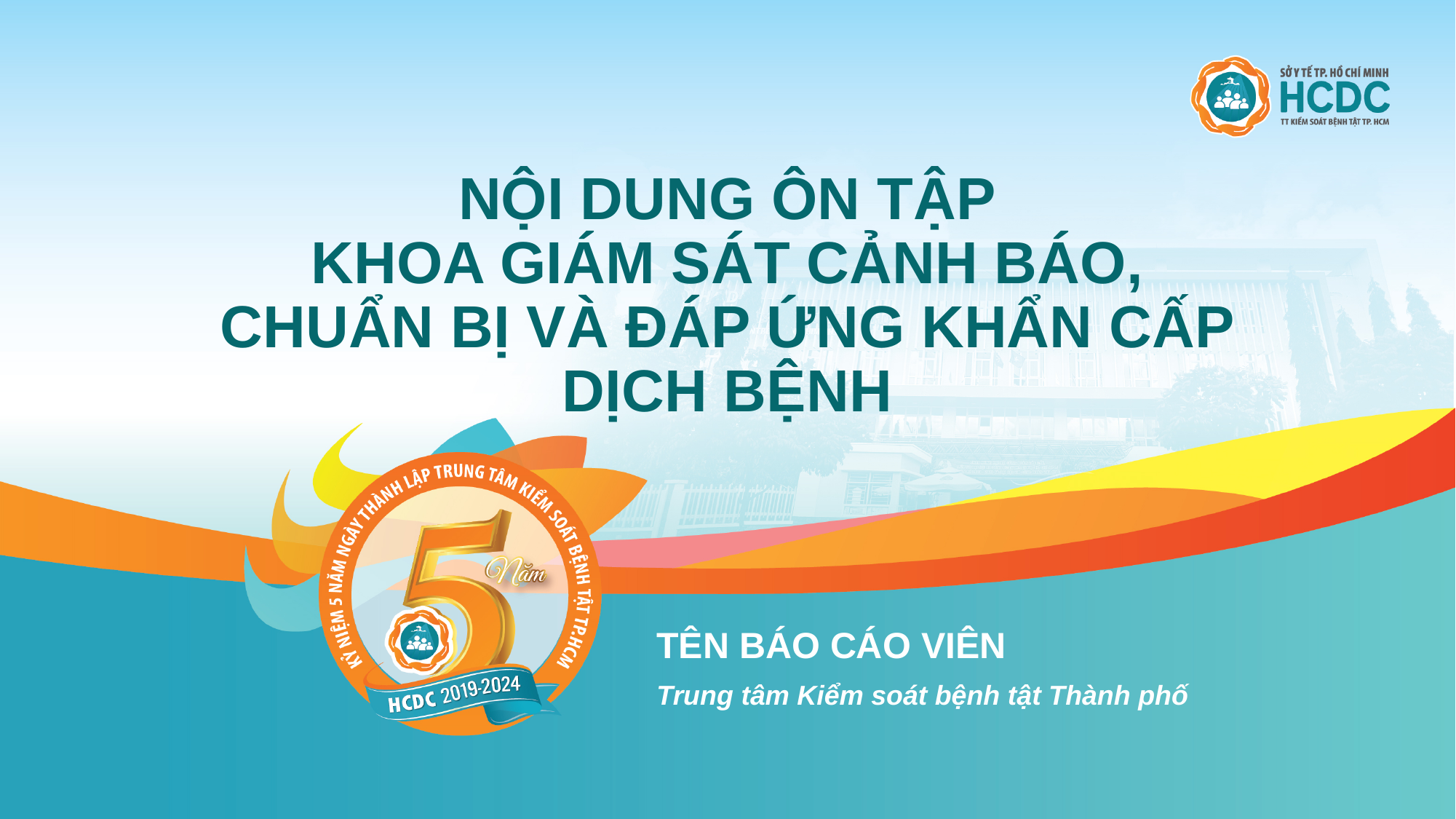

# NỘI DUNG ÔN TẬP KHOA GIÁM SÁT CẢNH BÁO, CHUẨN BỊ VÀ ĐÁP ỨNG KHẨN CẤP DỊCH BỆNH
TÊN BÁO CÁO VIÊN
Trung tâm Kiểm soát bệnh tật Thành phố